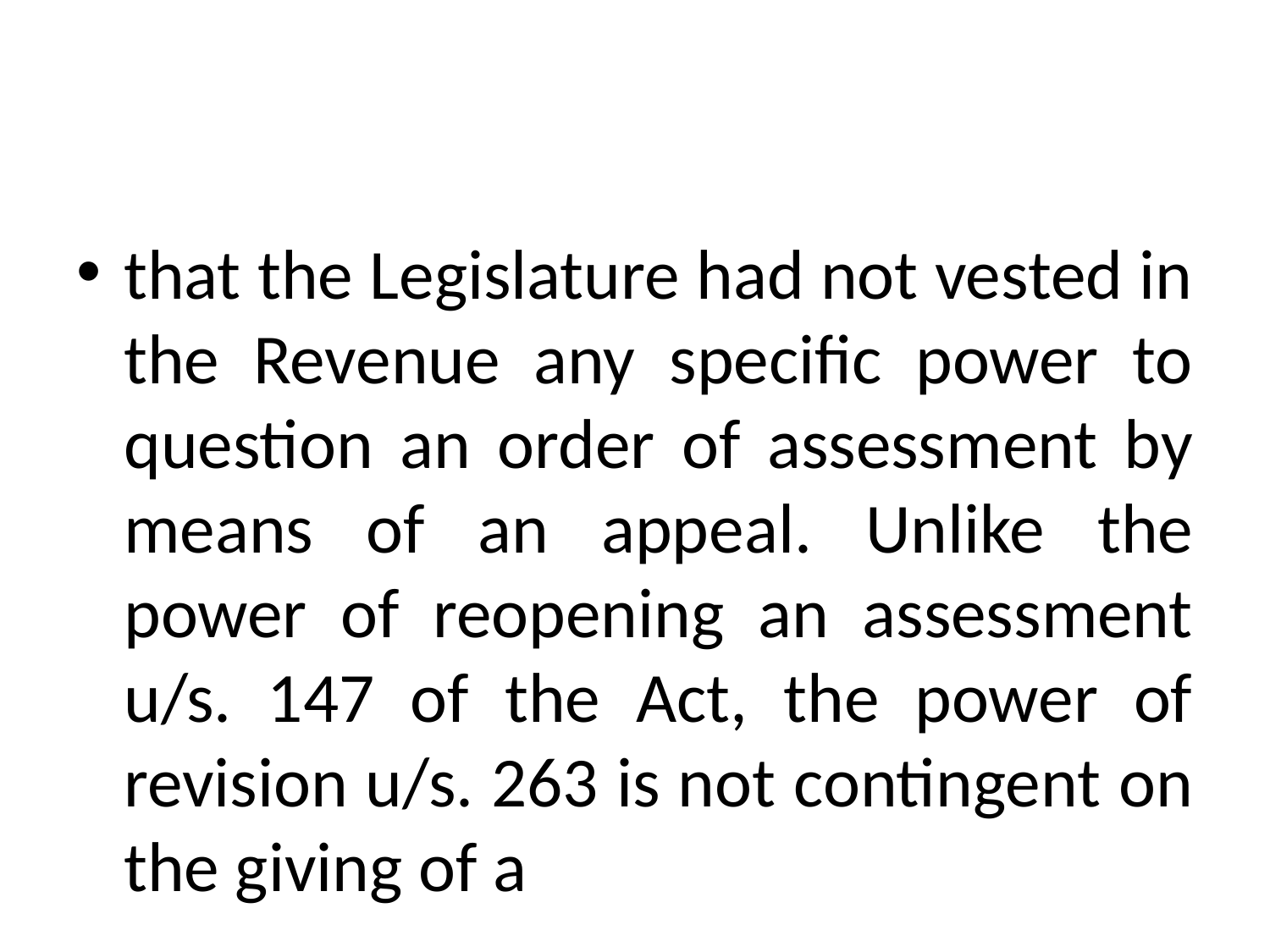

#
that the Legislature had not vested in the Revenue any specific power to question an order of assessment by means of an appeal. Unlike the power of reopening an assessment u/s. 147 of the Act, the power of revision u/s. 263 is not contingent on the giving of a